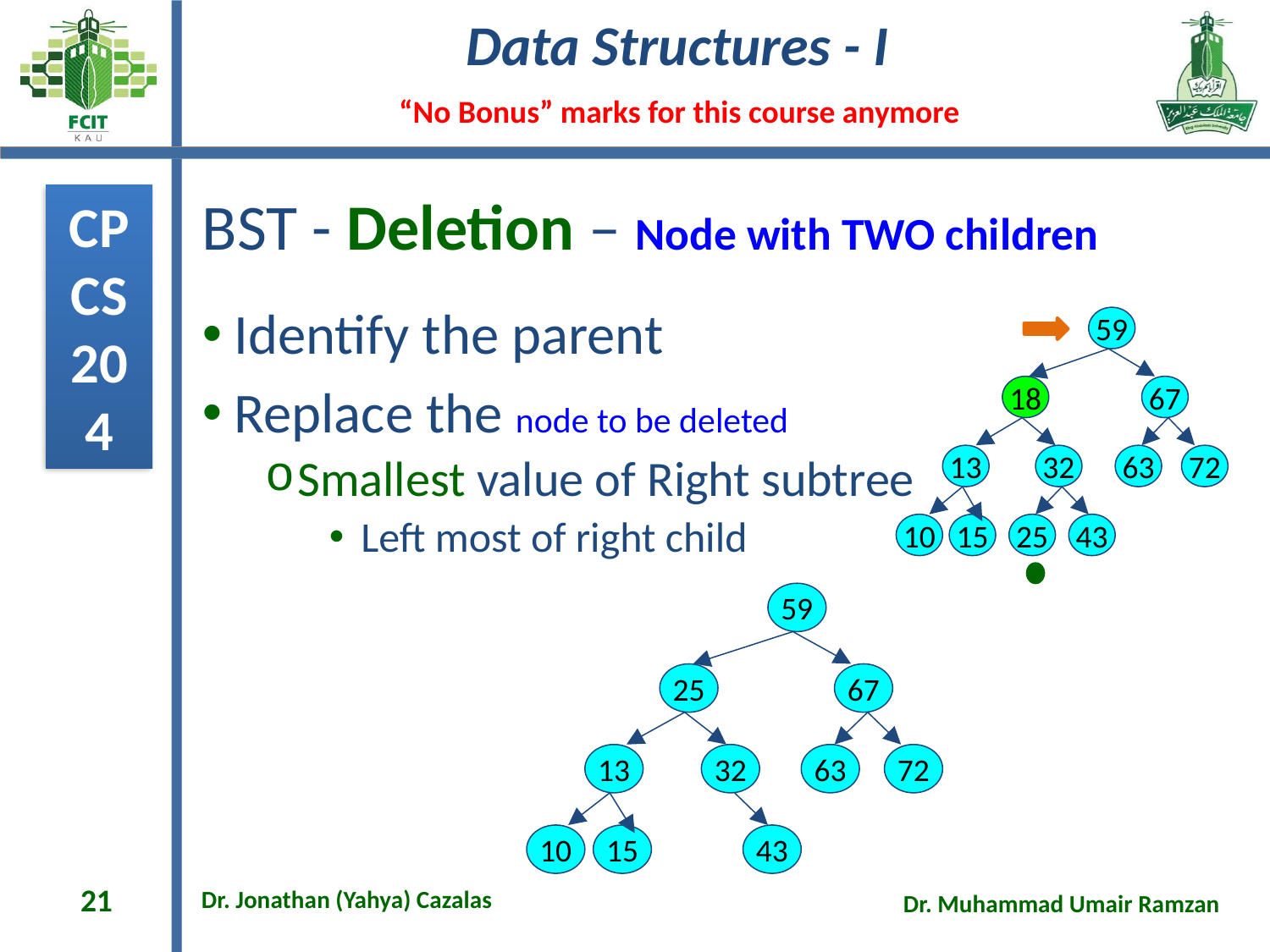

# BST - Deletion – Node with TWO children
Identify the parent
Replace the node to be deleted
Smallest value of Right subtree
Left most of right child
59

18
67

13
32
63
72

10
15
25
43

59

25
67

13
32
63
72

10
15
43
21